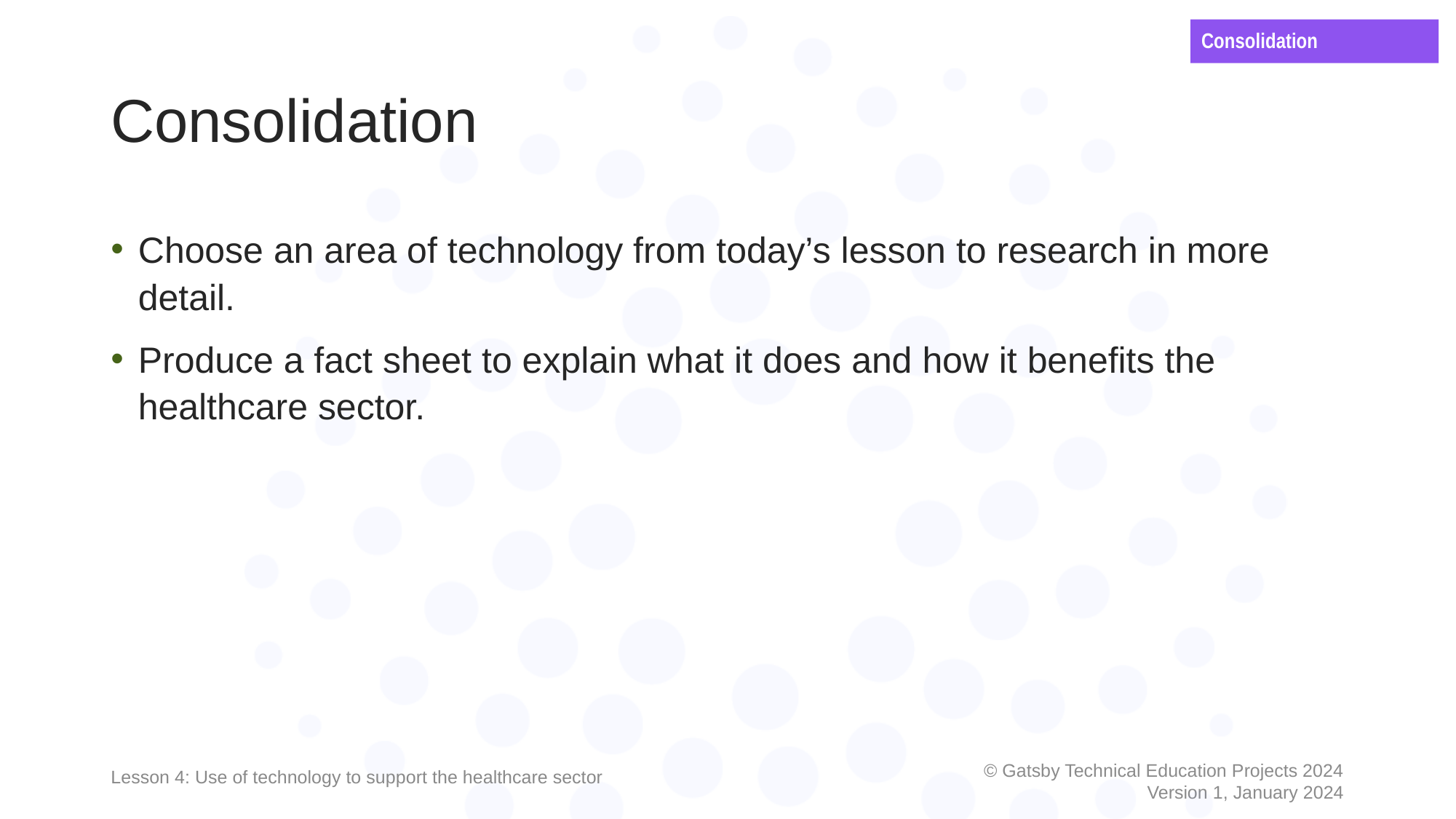

Consolidation
# Consolidation
Choose an area of technology from today’s lesson to research in more detail.
Produce a fact sheet to explain what it does and how it benefits the healthcare sector.
Lesson 4: Use of technology to support the healthcare sector